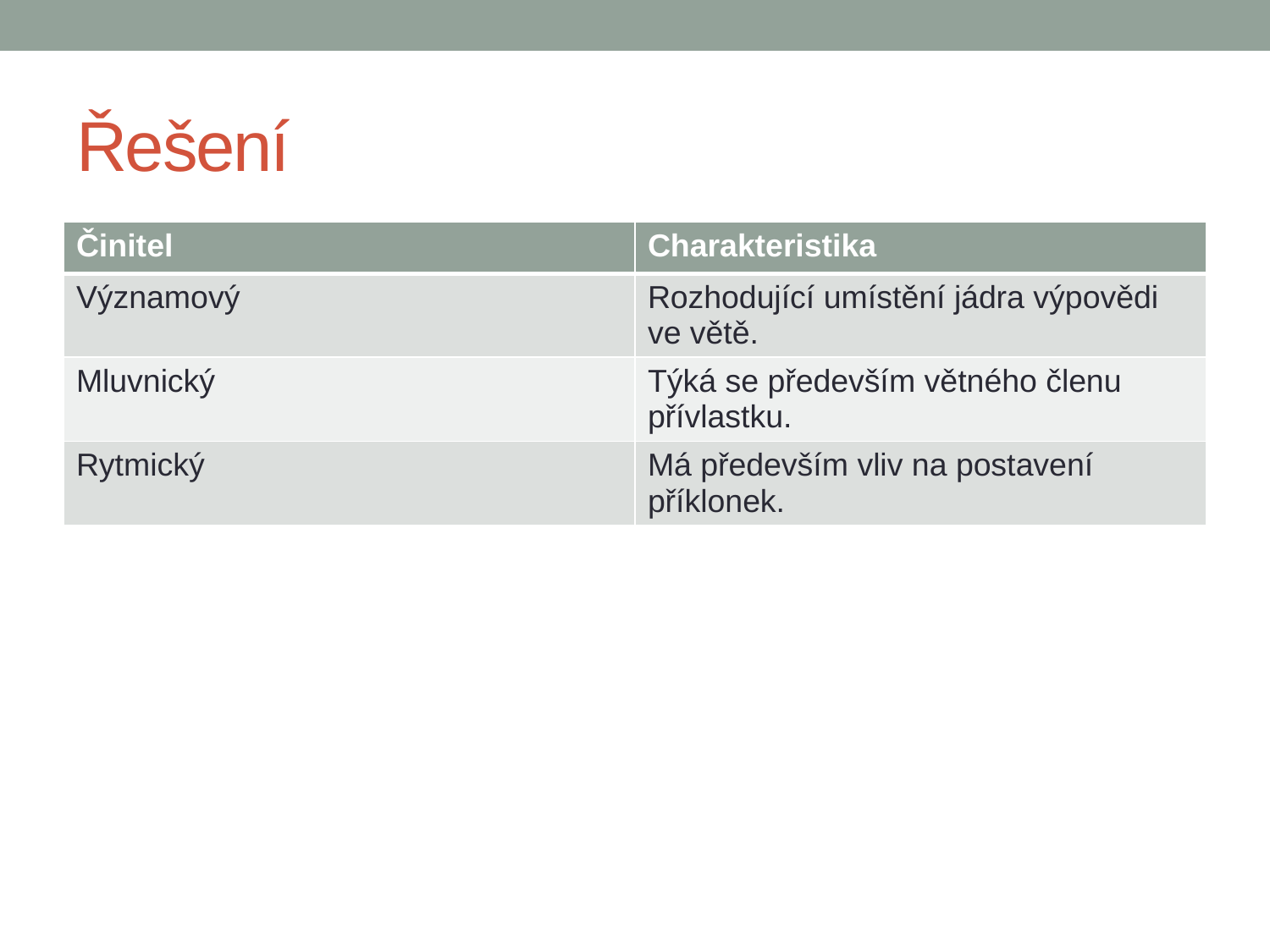

# Řešení
| Činitel | Charakteristika |
| --- | --- |
| Významový | Rozhodující umístění jádra výpovědi ve větě. |
| Mluvnický | Týká se především větného členu přívlastku. |
| Rytmický | Má především vliv na postavení příklonek. |